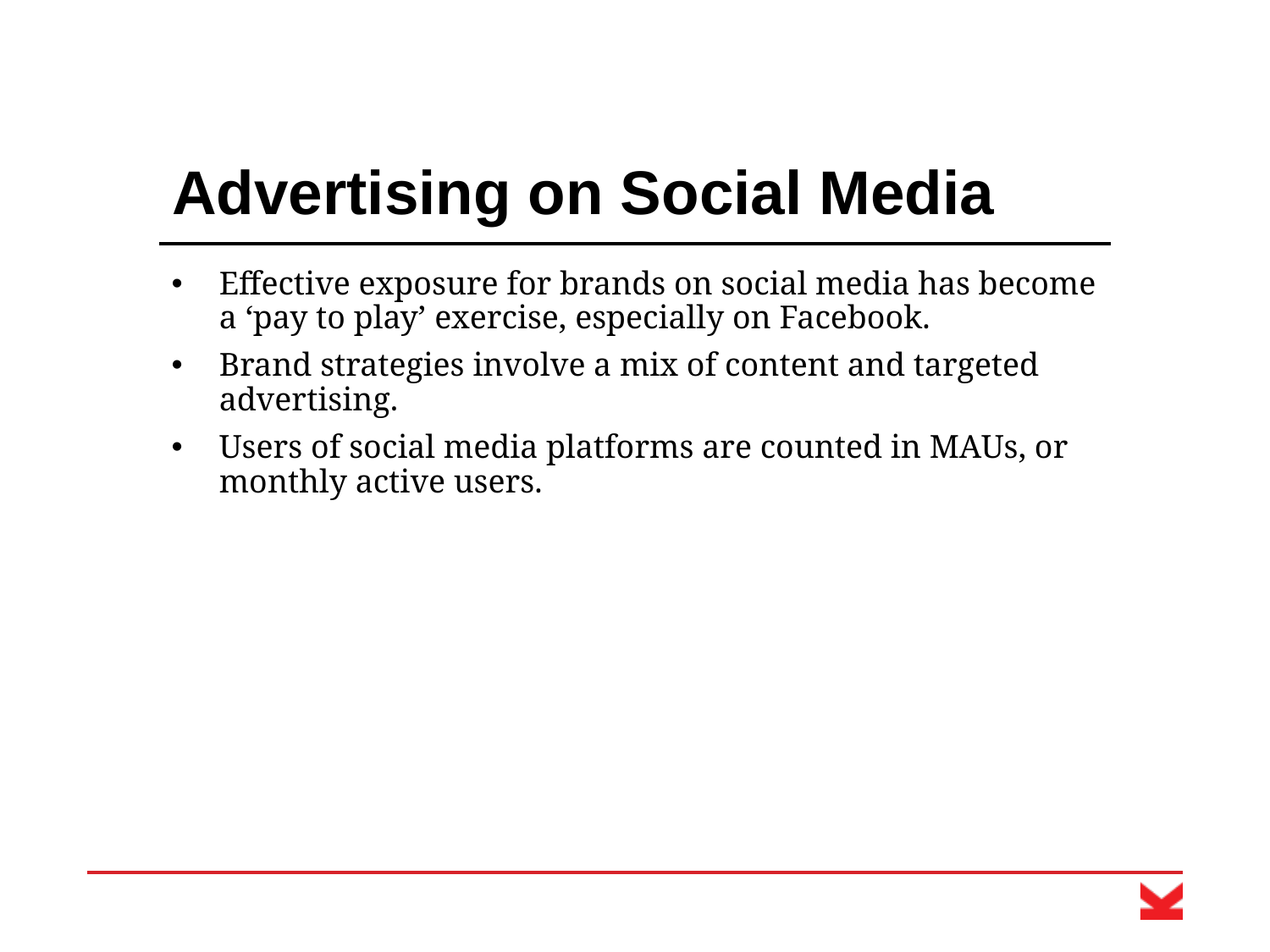

# Advertising on Social Media
Effective exposure for brands on social media has become a ‘pay to play’ exercise, especially on Facebook.
Brand strategies involve a mix of content and targeted advertising.
Users of social media platforms are counted in MAUs, or monthly active users.